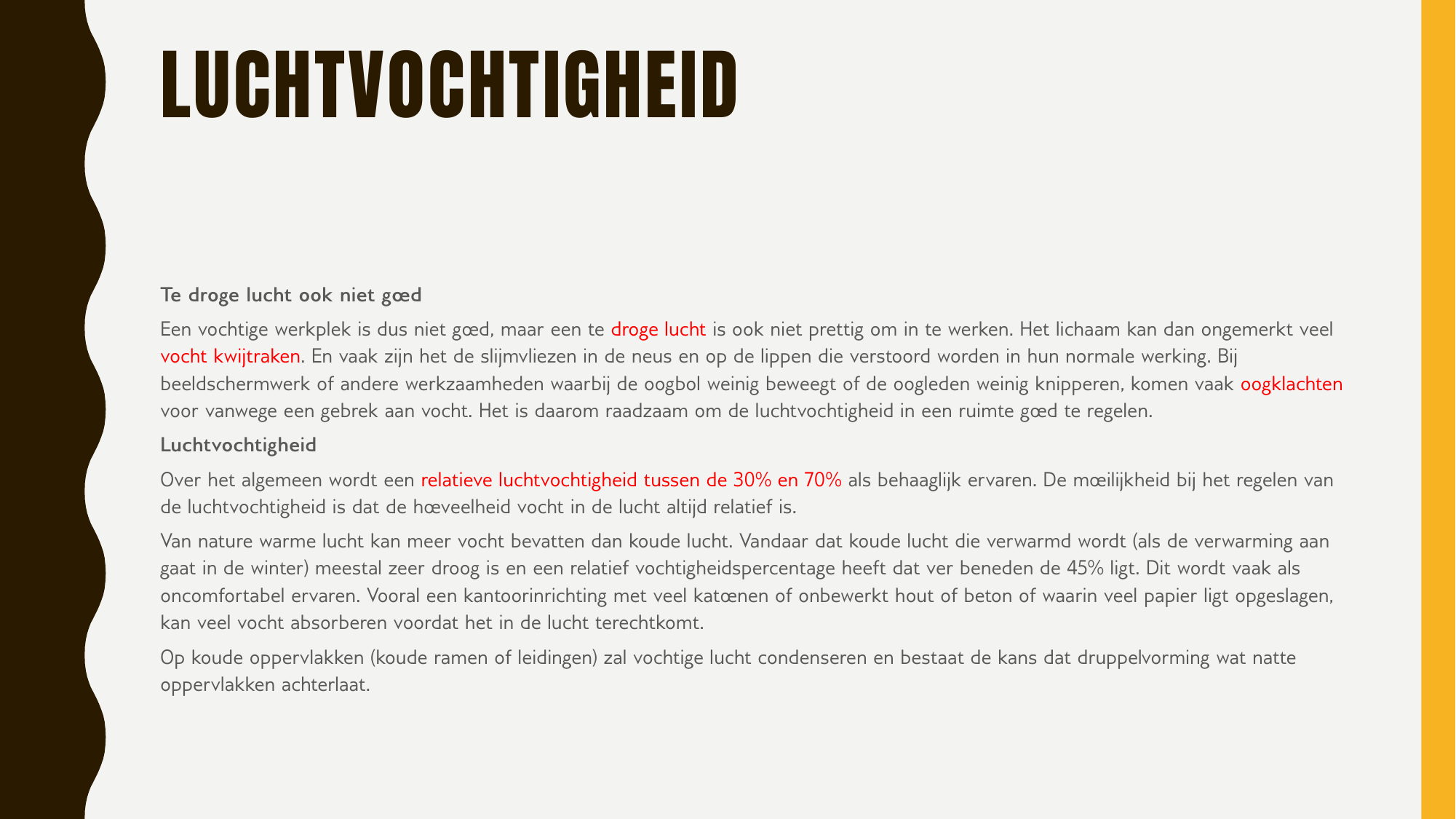

# Luchtvochtigheid
Te droge lucht ook niet goed
Een vochtige werkplek is dus niet goed, maar een te droge lucht is ook niet prettig om in te werken. Het lichaam kan dan ongemerkt veel vocht kwijtraken. En vaak zijn het de slijmvliezen in de neus en op de lippen die verstoord worden in hun normale werking. Bij beeldschermwerk of andere werkzaamheden waarbij de oogbol weinig beweegt of de oogleden weinig knipperen, komen vaak oogklachten voor vanwege een gebrek aan vocht. Het is daarom raadzaam om de luchtvochtigheid in een ruimte goed te regelen.
Luchtvochtigheid
Over het algemeen wordt een relatieve luchtvochtigheid tussen de 30% en 70% als behaaglijk ervaren. De moeilijkheid bij het regelen van de luchtvochtigheid is dat de hoeveelheid vocht in de lucht altijd relatief is.
Van nature warme lucht kan meer vocht bevatten dan koude lucht. Vandaar dat koude lucht die verwarmd wordt (als de verwarming aan gaat in de winter) meestal zeer droog is en een relatief vochtigheidspercentage heeft dat ver beneden de 45% ligt. Dit wordt vaak als oncomfortabel ervaren. Vooral een kantoorinrichting met veel katoenen of onbewerkt hout of beton of waarin veel papier ligt opgeslagen, kan veel vocht absorberen voordat het in de lucht terechtkomt.
Op koude oppervlakken (koude ramen of leidingen) zal vochtige lucht condenseren en bestaat de kans dat druppelvorming wat natte oppervlakken achterlaat.